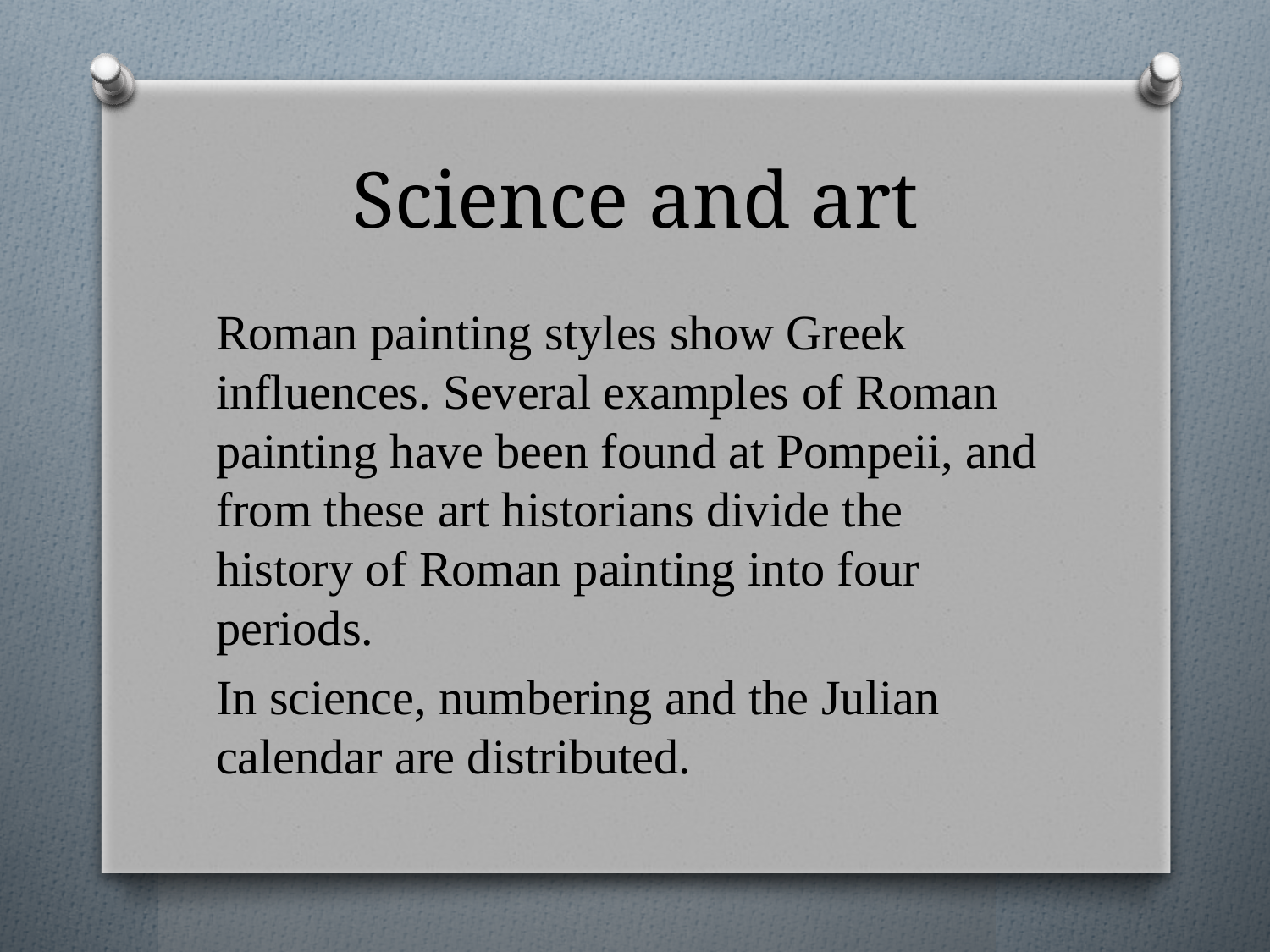

# Science and art
Roman painting styles show Greek influences. Several examples of Roman painting have been found at Pompeii, and from these art historians divide the history of Roman painting into four periods.
In science, numbering and the Julian calendar are distributed.